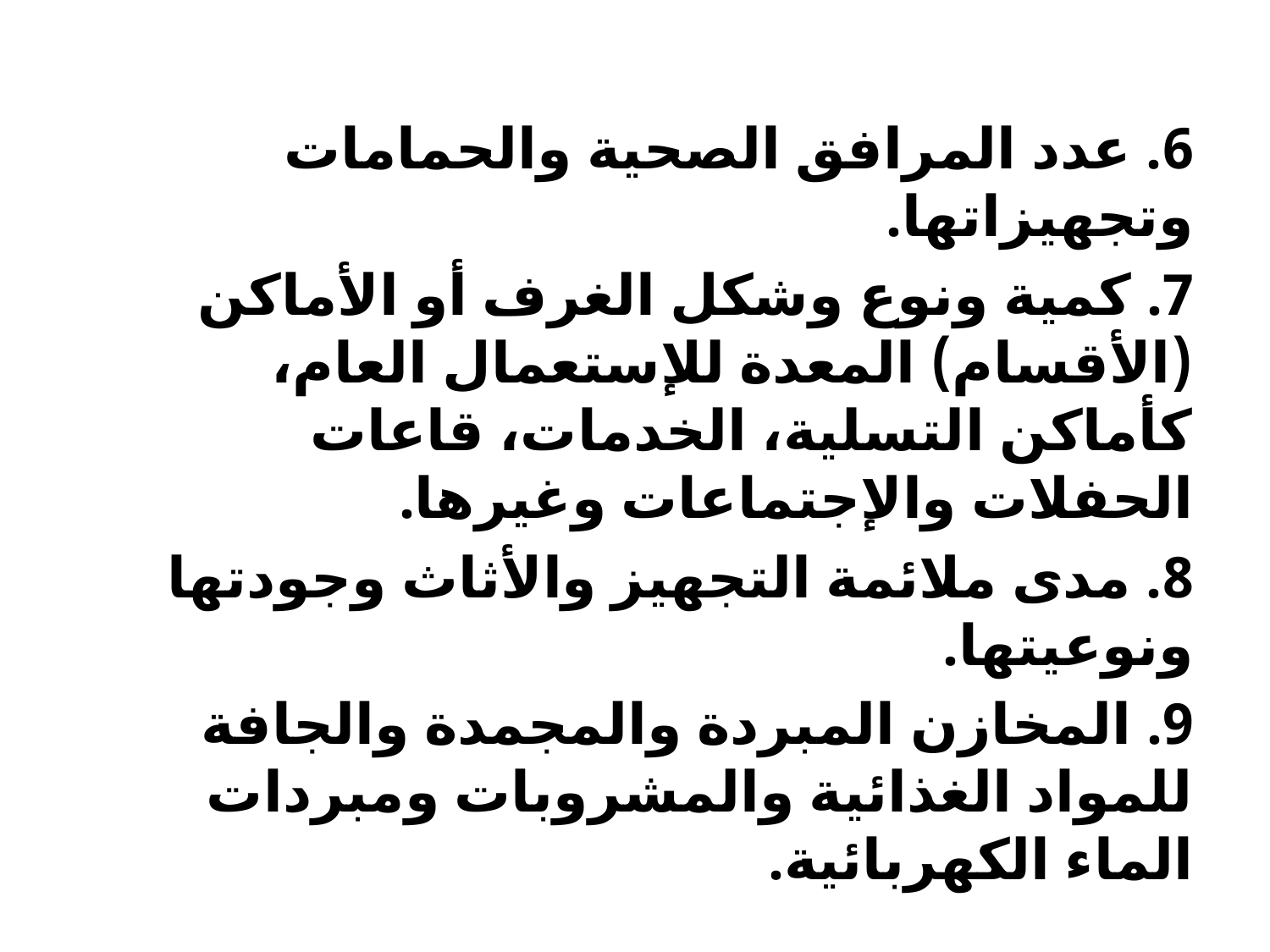

6. عدد المرافق الصحية والحمامات وتجهيزاتها.
7. كمية ونوع وشكل الغرف أو الأماكن (الأقسام) المعدة للإستعمال العام، كأماكن التسلية، الخدمات، قاعات الحفلات والإجتماعات وغيرها.
8. مدى ملائمة التجهيز والأثاث وجودتها ونوعيتها.
9. المخازن المبردة والمجمدة والجافة للمواد الغذائية والمشروبات ومبردات الماء الكهربائية.